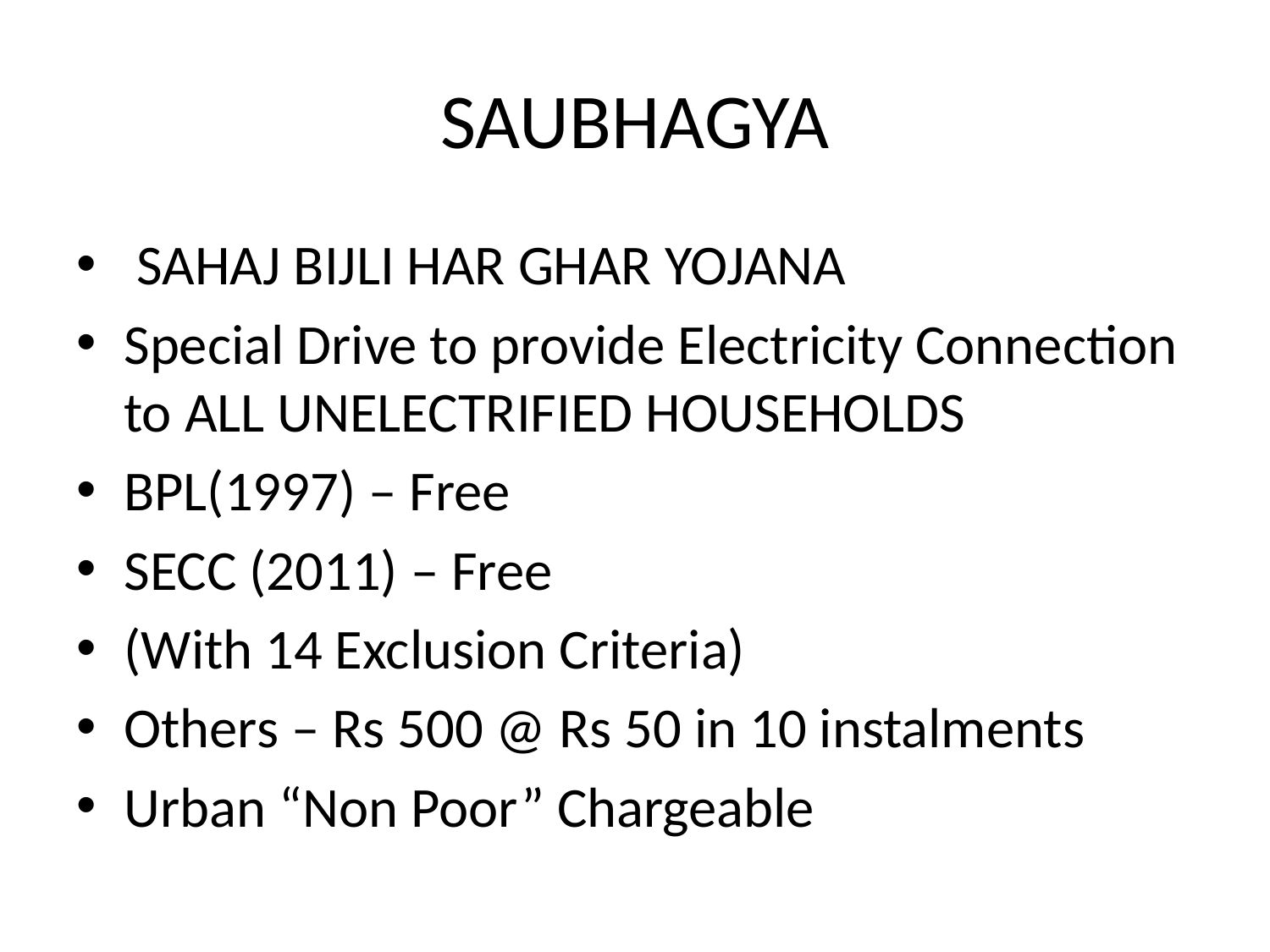

# SAUBHAGYA
 SAHAJ BIJLI HAR GHAR YOJANA
Special Drive to provide Electricity Connection to ALL UNELECTRIFIED HOUSEHOLDS
BPL(1997) – Free
SECC (2011) – Free
(With 14 Exclusion Criteria)
Others – Rs 500 @ Rs 50 in 10 instalments
Urban “Non Poor” Chargeable